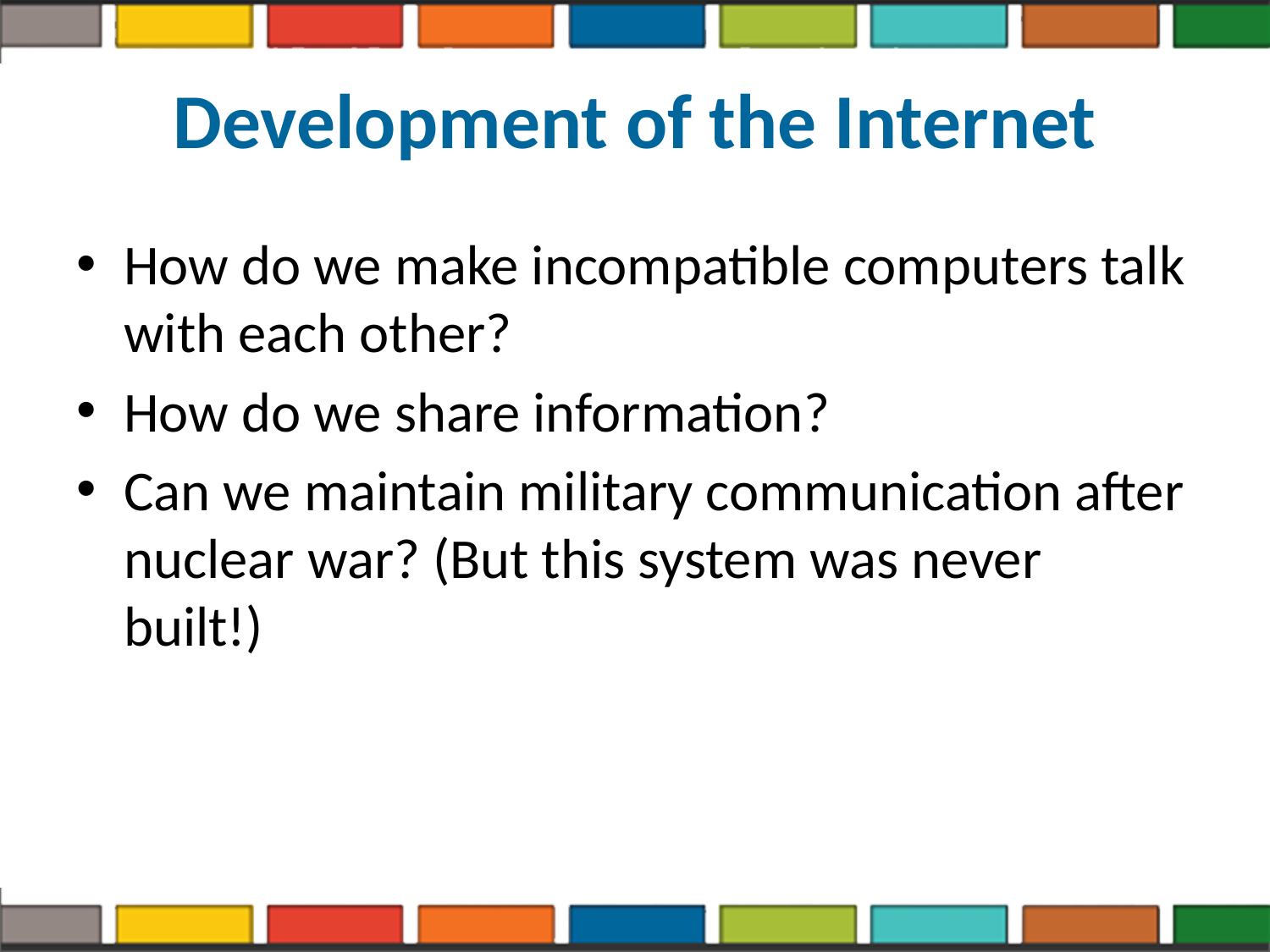

# Development of the Internet
How do we make incompatible computers talk with each other?
How do we share information?
Can we maintain military communication after nuclear war? (But this system was never built!)